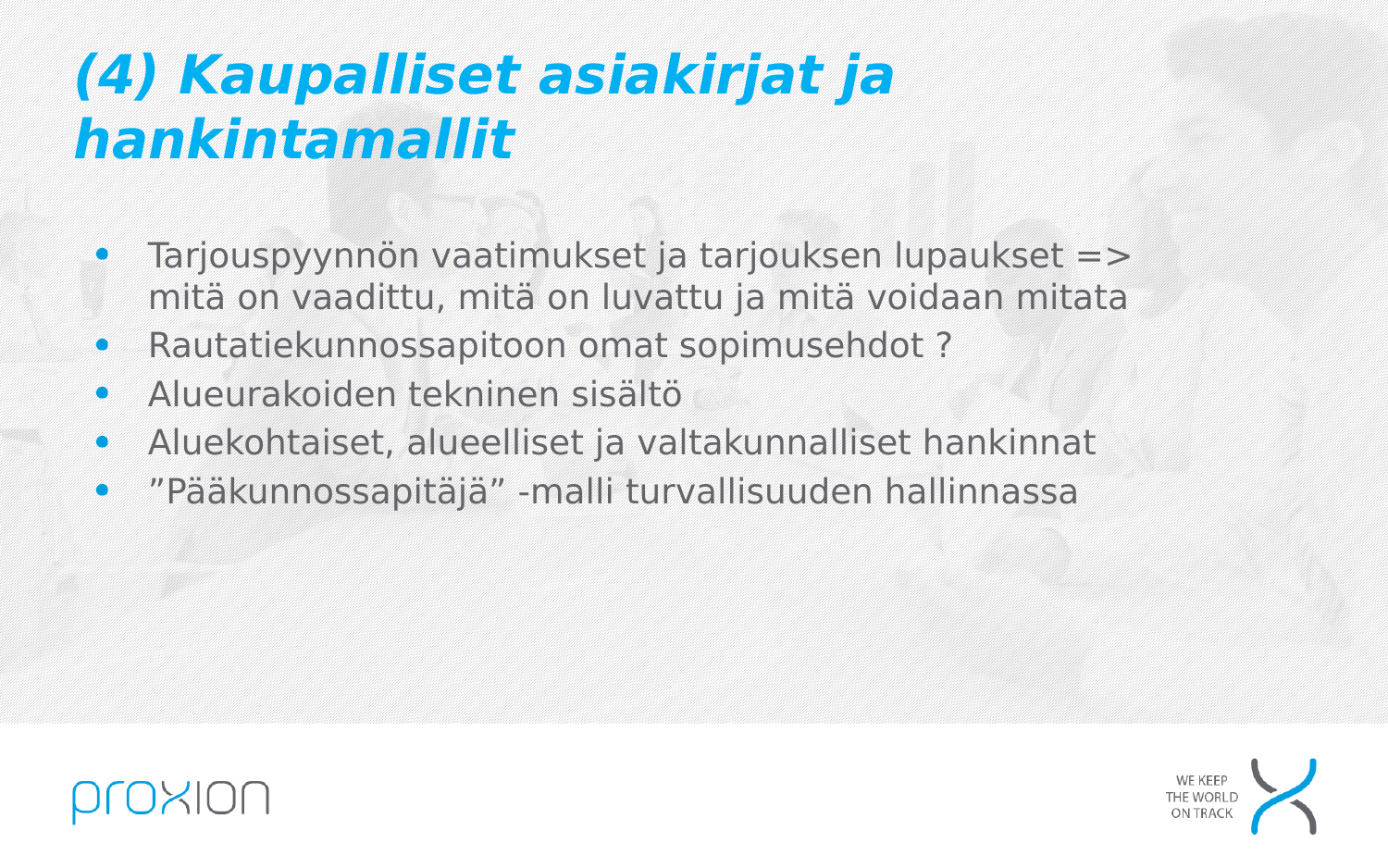

# (4) Kaupalliset asiakirjat ja hankintamallit
Tarjouspyynnön vaatimukset ja tarjouksen lupaukset => mitä on vaadittu, mitä on luvattu ja mitä voidaan mitata
Rautatiekunnossapitoon omat sopimusehdot ?
Alueurakoiden tekninen sisältö
Aluekohtaiset, alueelliset ja valtakunnalliset hankinnat
”Pääkunnossapitäjä” -malli turvallisuuden hallinnassa